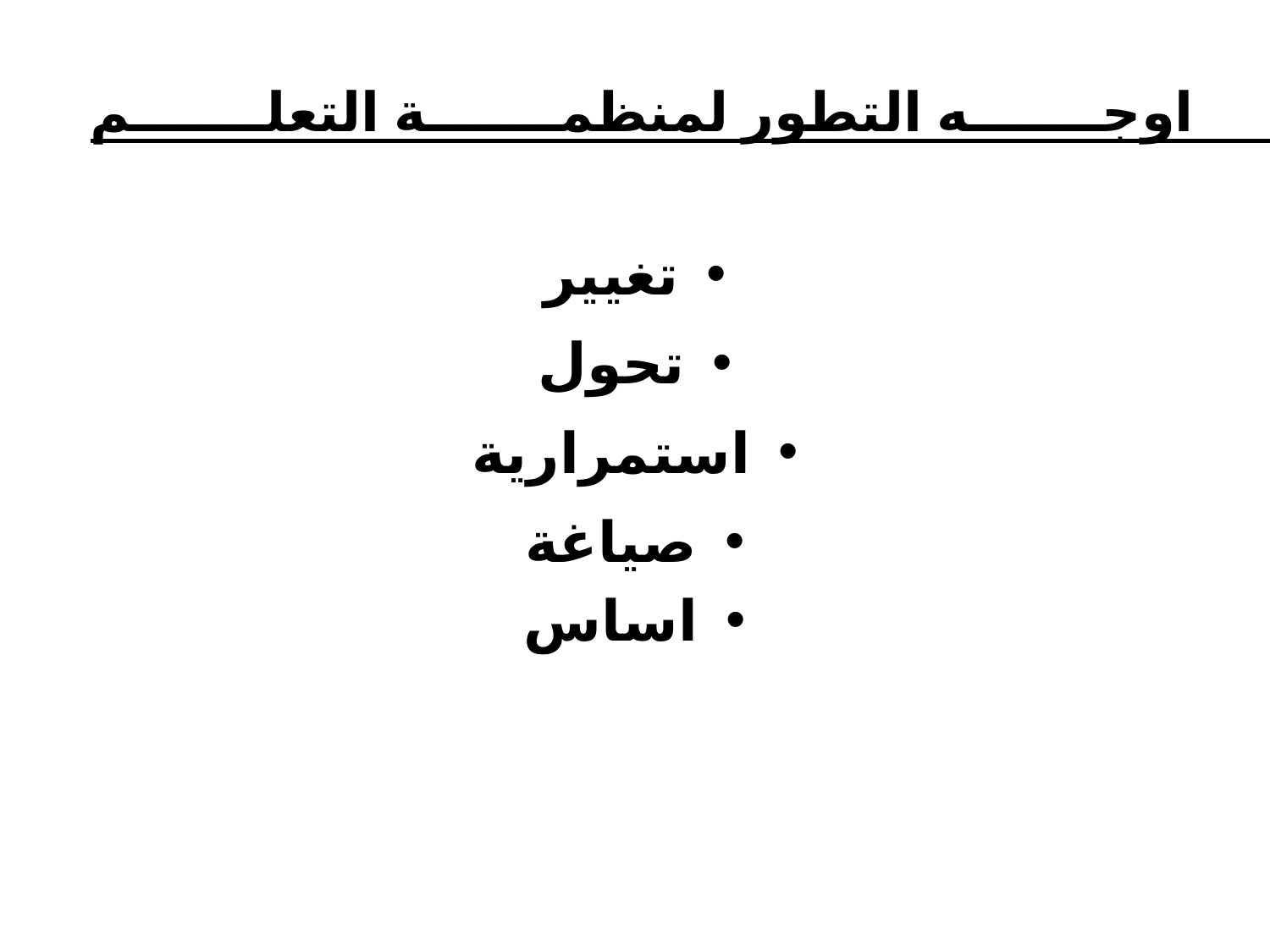

# اوجه التطور لمنظمة التعلم
تغيير
تحول
استمرارية
صياغة
اساس